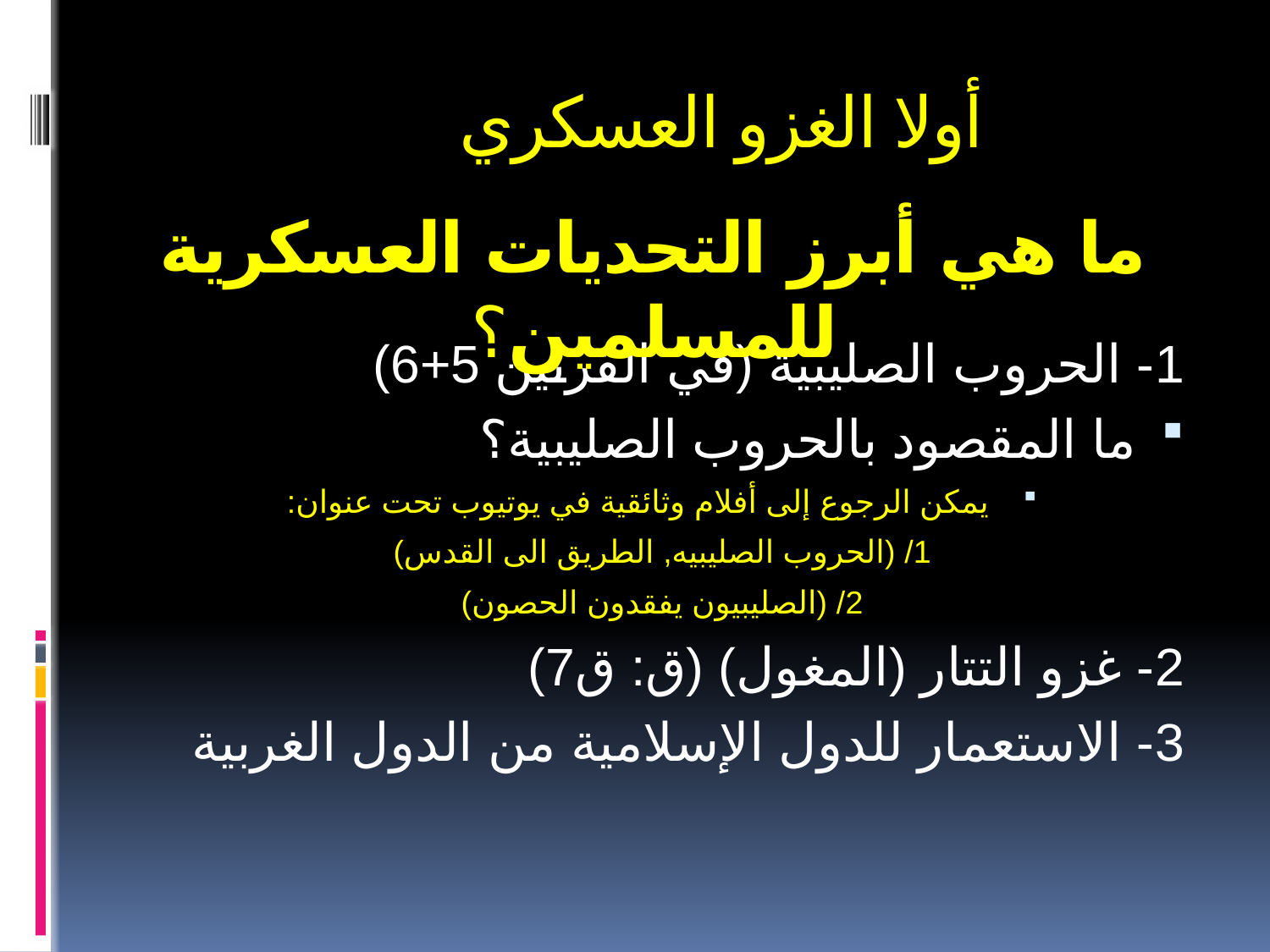

# أولا الغزو العسكري
ما هي أبرز التحديات العسكرية للمسلمين؟

1- الحروب الصليبية (في القرنين 5+6)
ما المقصود بالحروب الصليبية؟
يمكن الرجوع إلى أفلام وثائقية في يوتيوب تحت عنوان:
1/ (الحروب الصليبيه, الطريق الى القدس)
2/ (الصليبيون يفقدون الحصون)
2- غزو التتار (المغول) (ق: ق7)
3- الاستعمار للدول الإسلامية من الدول الغربية